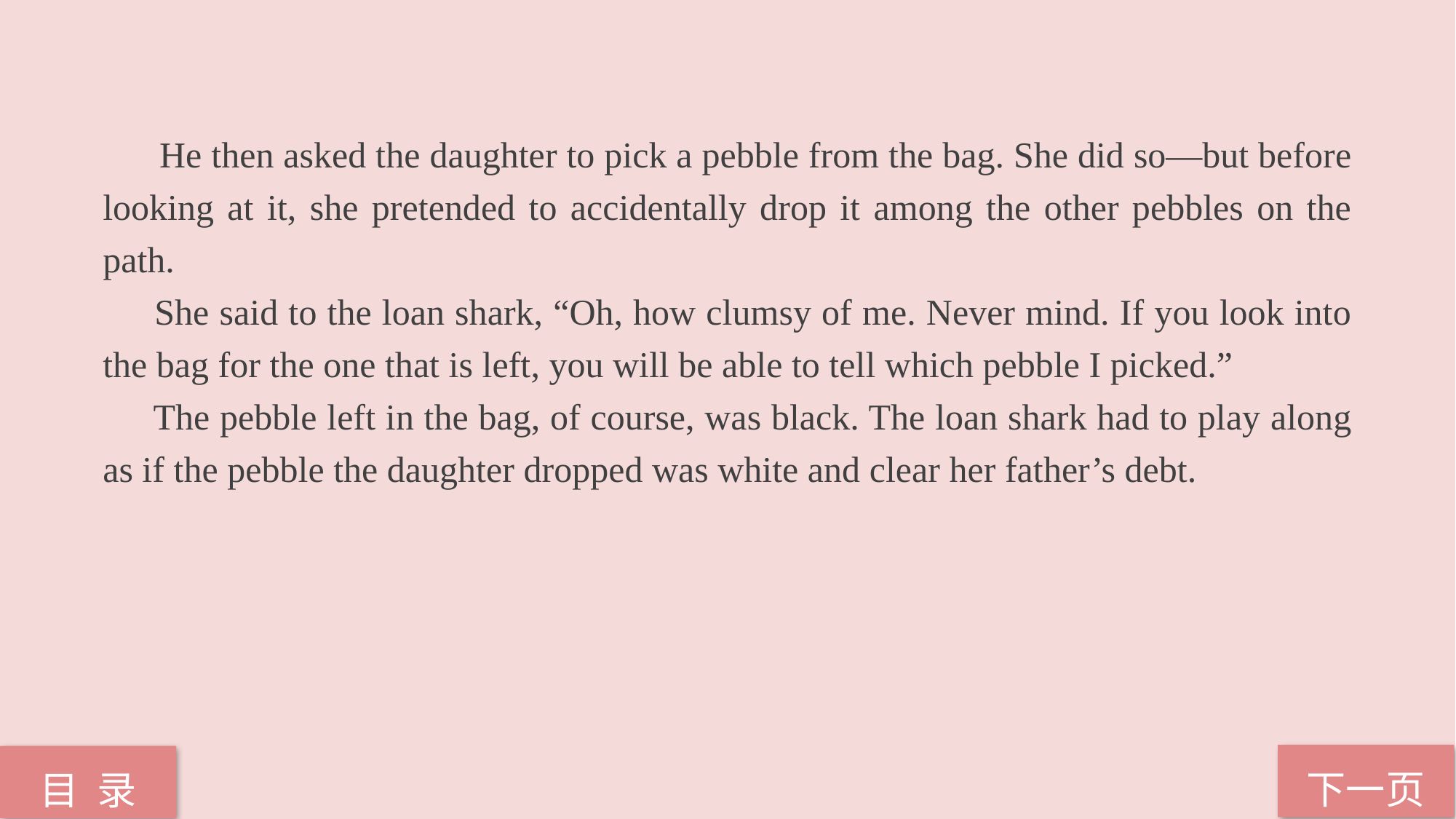

He then asked the daughter to pick a pebble from the bag. She did so—but before looking at it, she pretended to accidentally drop it among the other pebbles on the path.
     She said to the loan shark, “Oh, how clumsy of me. Never mind. If you look into the bag for the one that is left, you will be able to tell which pebble I picked.”
     The pebble left in the bag, of course, was black. The loan shark had to play along as if the pebble the daughter dropped was white and clear her father’s debt.